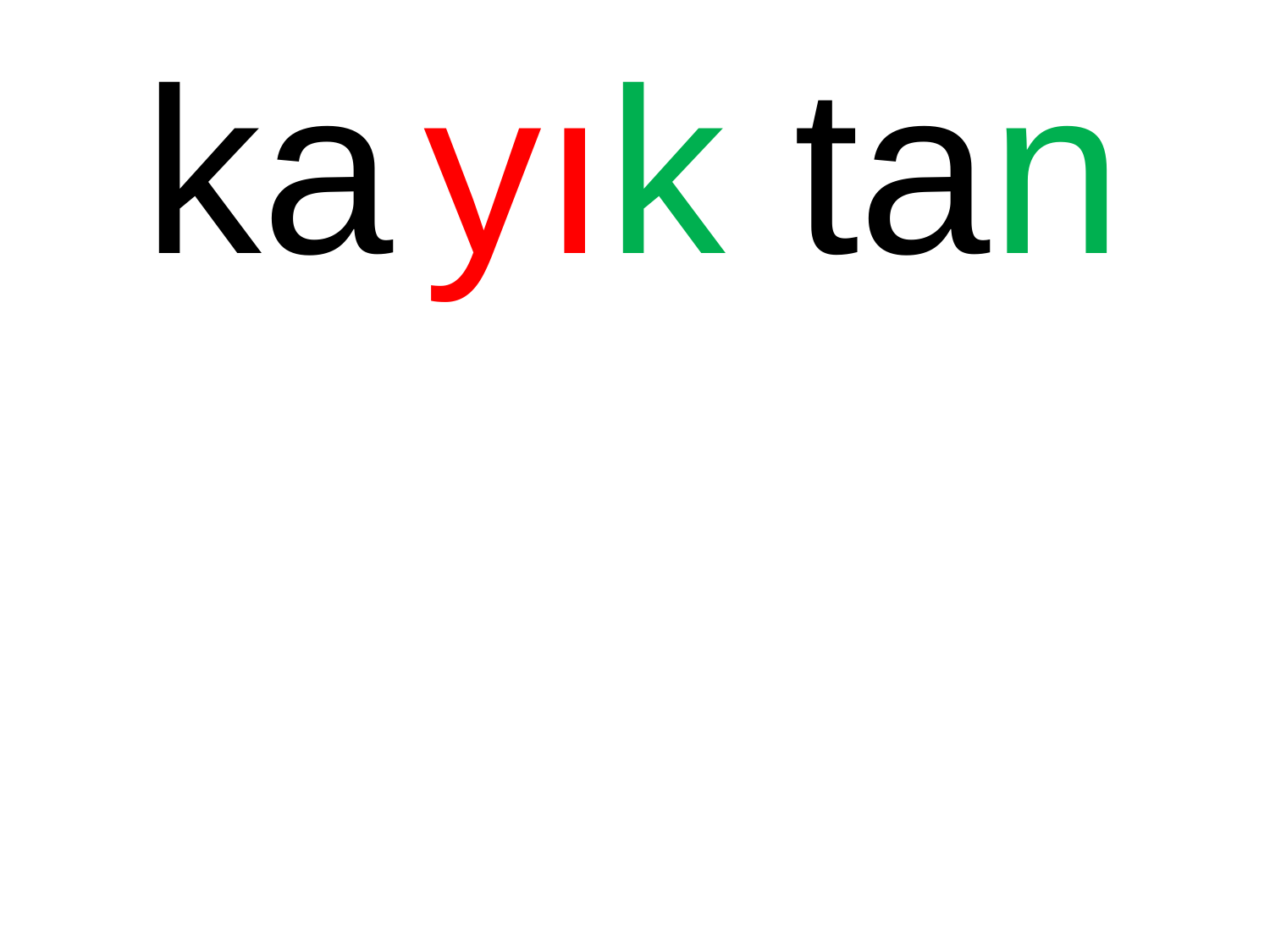

| ka |
| --- |
| yık |
| --- |
| tan |
| --- |